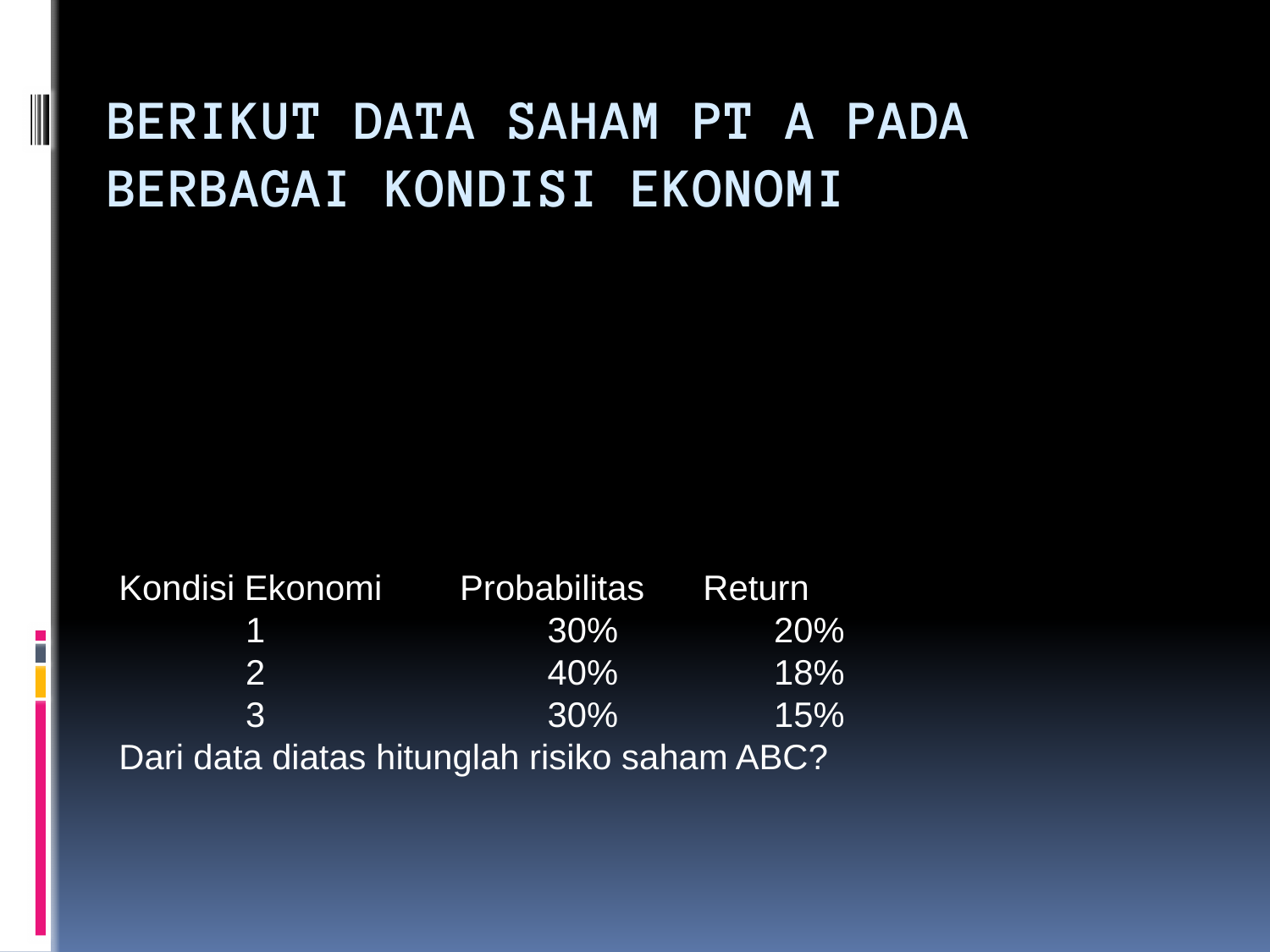

# Berikut data saham PT A pada berbagai kondisi ekonomi
Kondisi Ekonomi        Probabilitas      Return
             1                             30%                20%
             2                             40%                18%
             3                             30%                15%
Dari data diatas hitunglah risiko saham ABC?